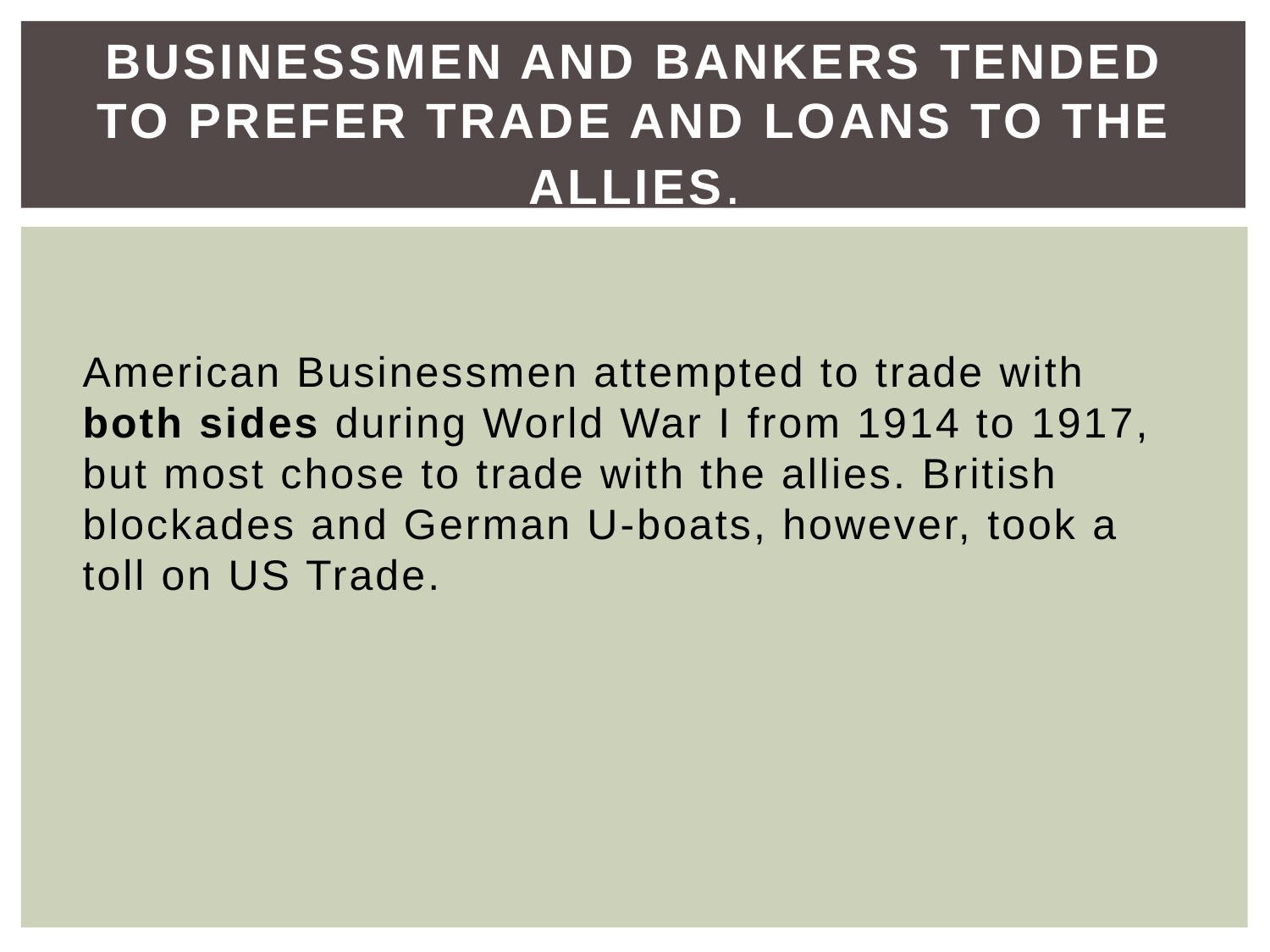

# Businessmen and bankers tended to prefer trade and loans to the Allies.
American Businessmen attempted to trade with both sides during World War I from 1914 to 1917, but most chose to trade with the allies. British blockades and German U-boats, however, took a toll on US Trade.